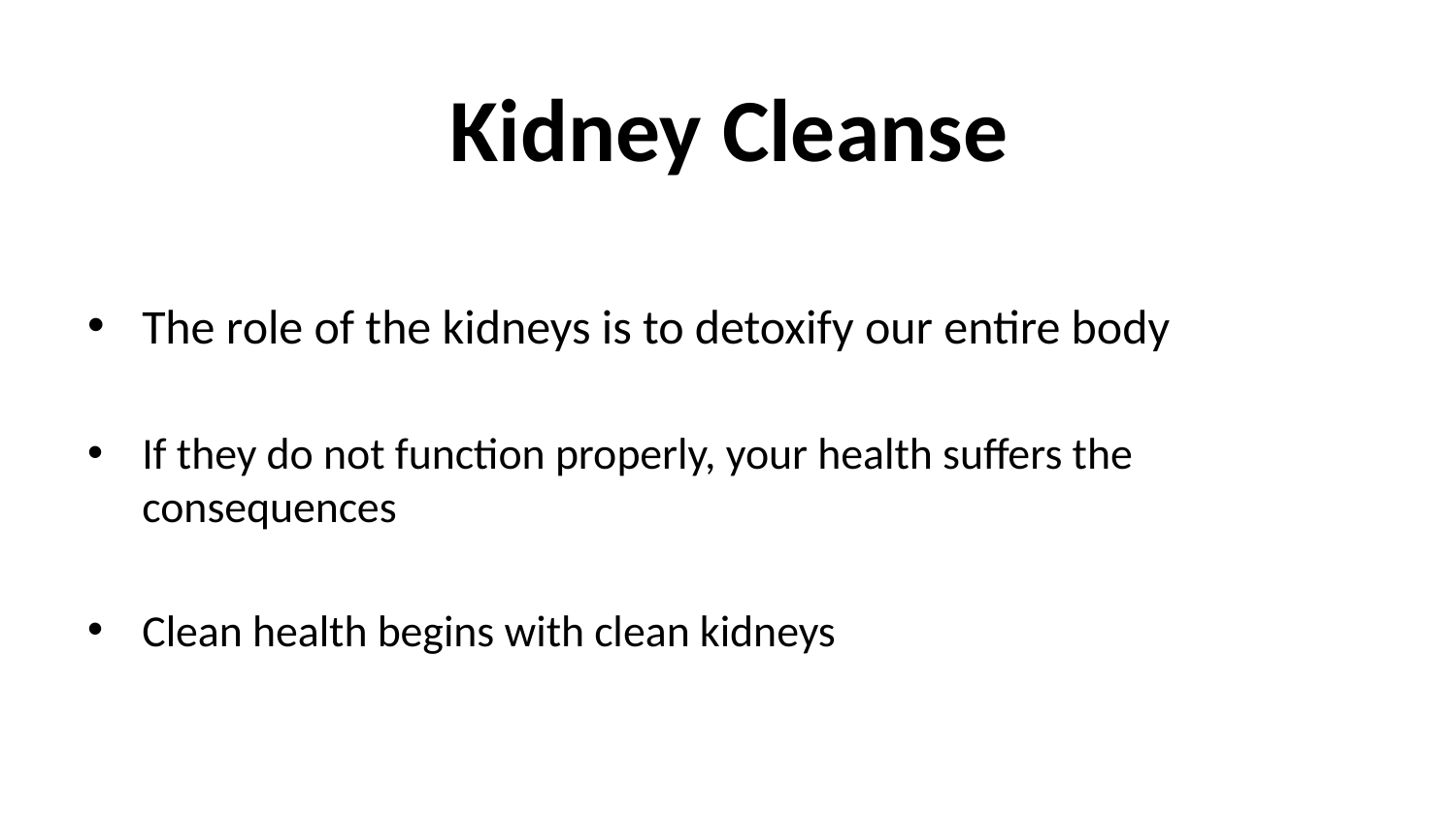

# Kidney Cleanse
The role of the kidneys is to detoxify our entire body

If they do not function properly, your health suffers the consequences

Clean health begins with clean kidneys